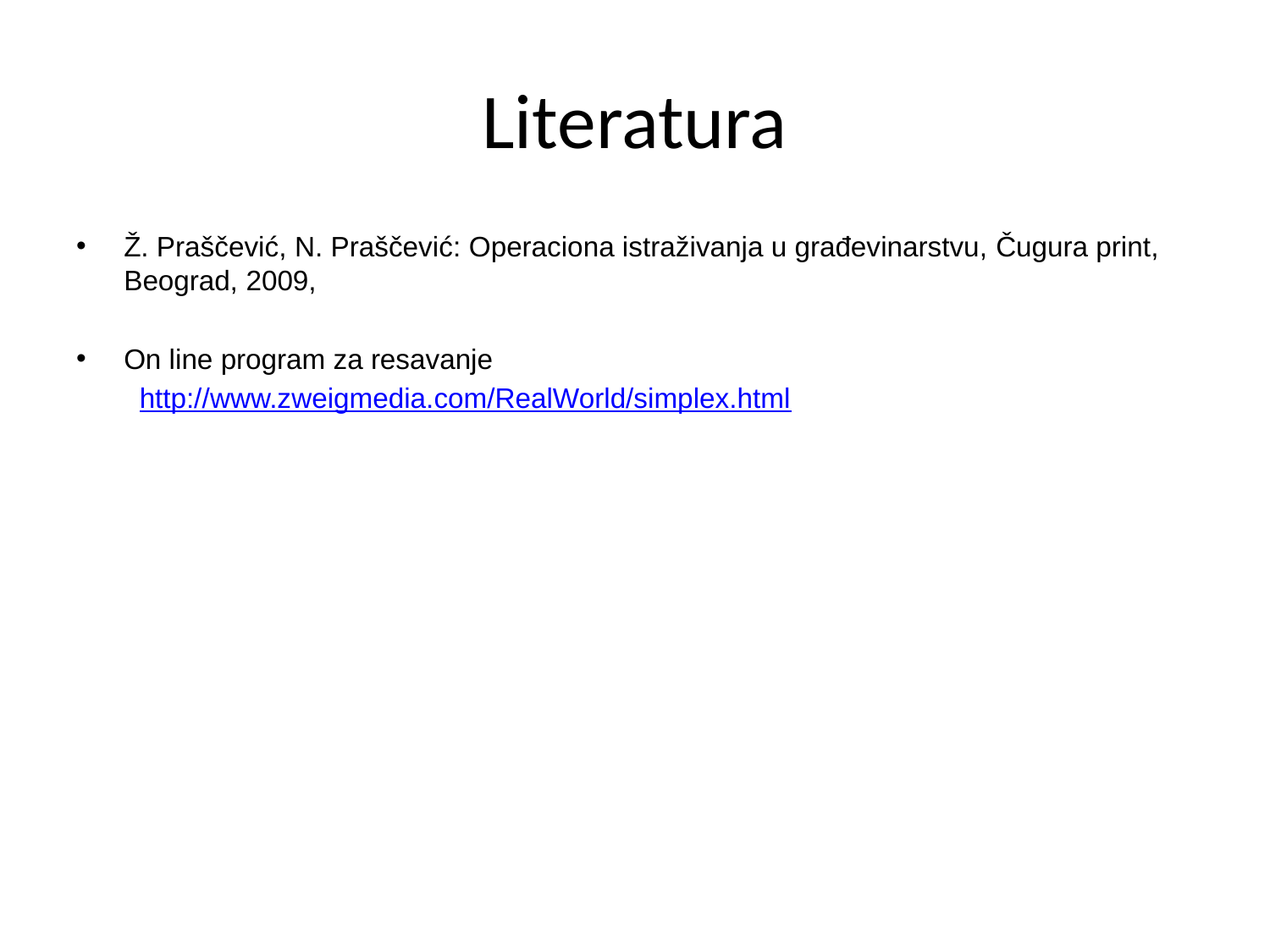

# Literatura
Ž. Praščević, N. Praščević: Operaciona istraživanja u građevinarstvu, Čugura print, Beograd, 2009,

On line program za resavanje
 http://www.zweigmedia.com/RealWorld/simplex.html